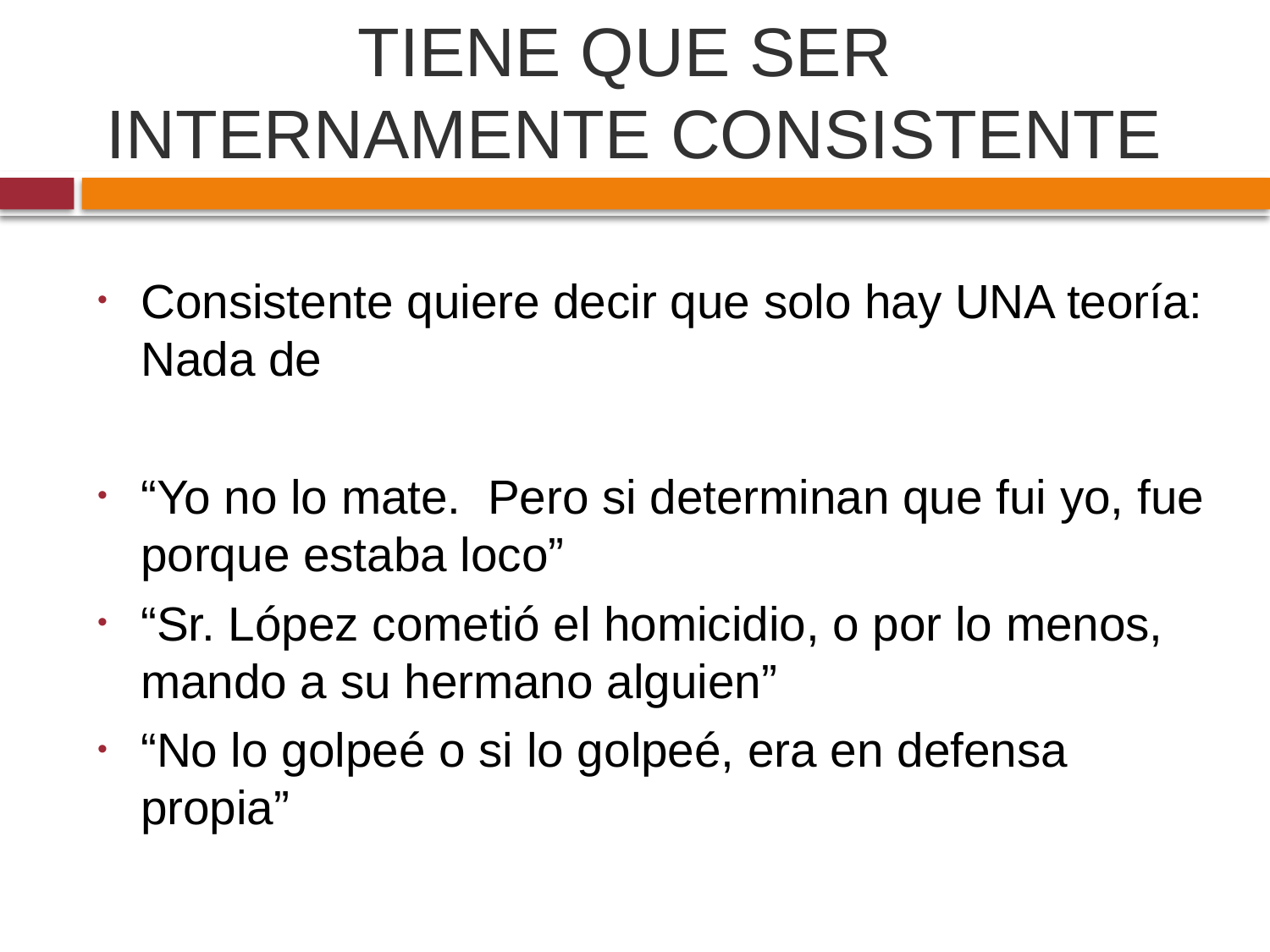

# TIENE QUE SER INTERNAMENTE CONSISTENTE
Consistente quiere decir que solo hay UNA teoría: Nada de

“Yo no lo mate.  Pero si determinan que fui yo, fue porque estaba loco”
“Sr. López cometió el homicidio, o por lo menos, mando a su hermano alguien”
“No lo golpeé o si lo golpeé, era en defensa propia”